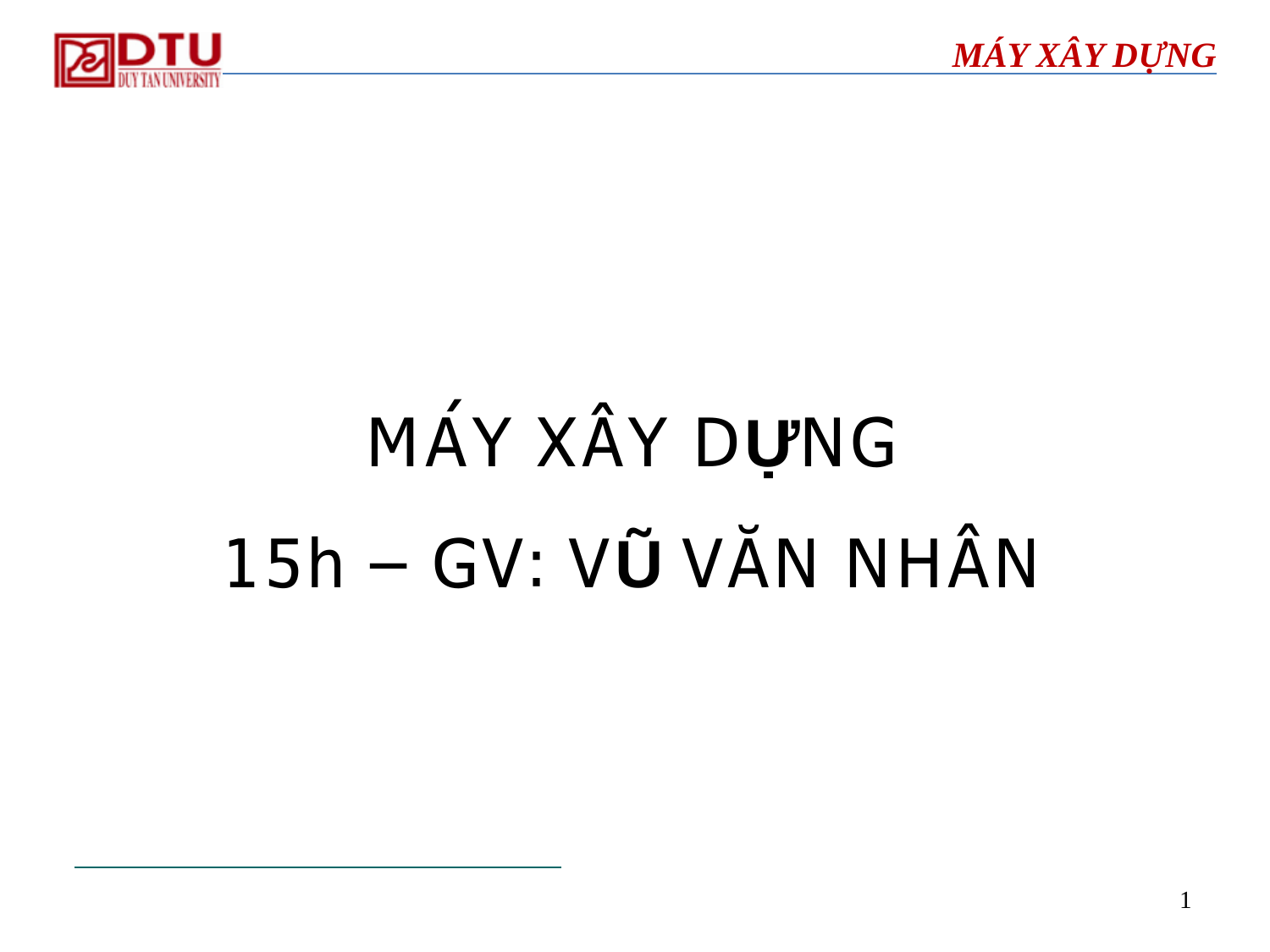

# MÁY XÂY DỰNG
MÁY XÂY DỰNG
15h – GV: VŨ VĂN NHÂN

1